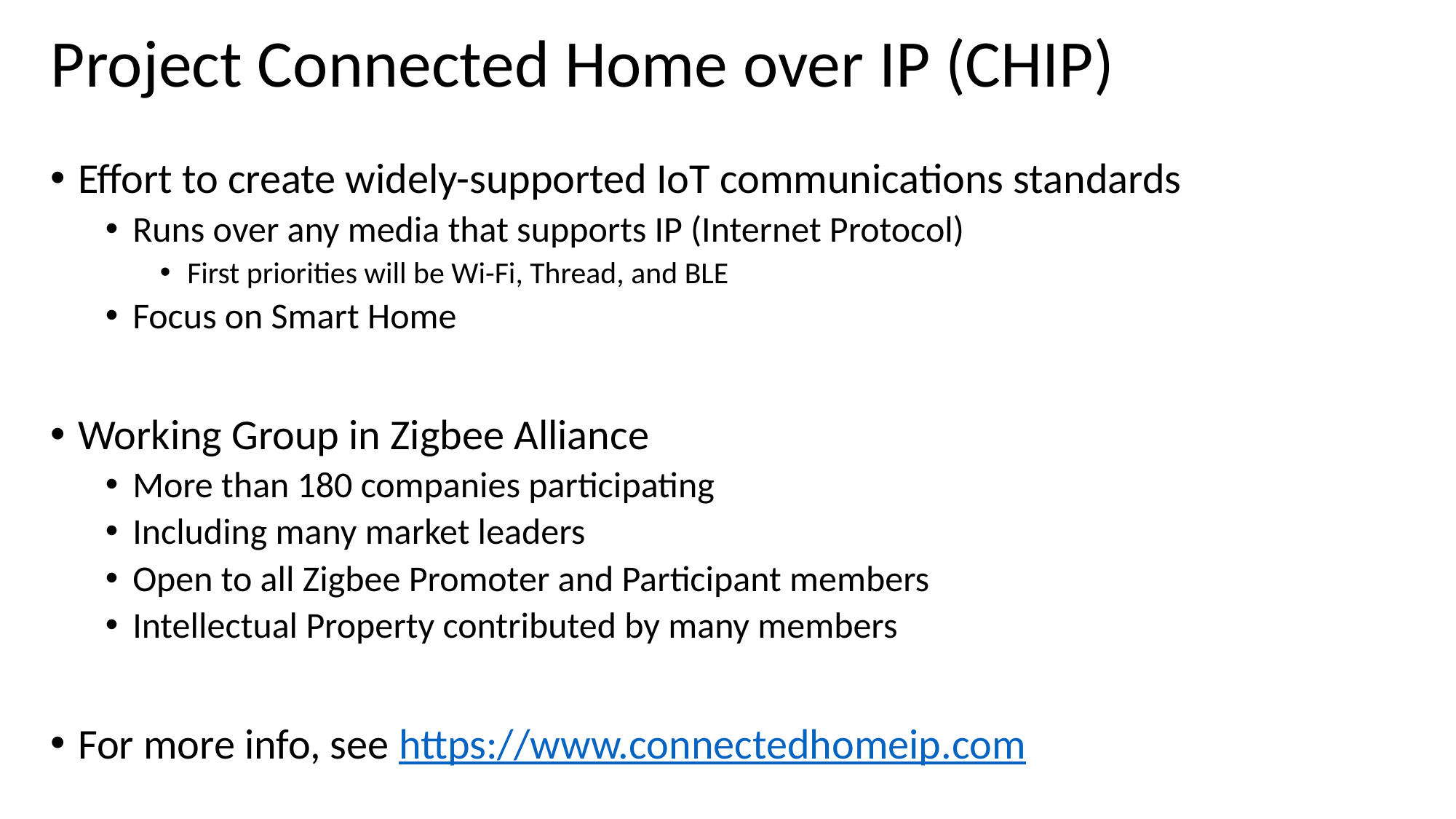

# Project Connected Home over IP (CHIP)
Effort to create widely-supported IoT communications standards
Runs over any media that supports IP (Internet Protocol)
First priorities will be Wi-Fi, Thread, and BLE
Focus on Smart Home

Working Group in Zigbee Alliance
More than 180 companies participating
Including many market leaders
Open to all Zigbee Promoter and Participant members
Intellectual Property contributed by many members

For more info, see https://www.connectedhomeip.com